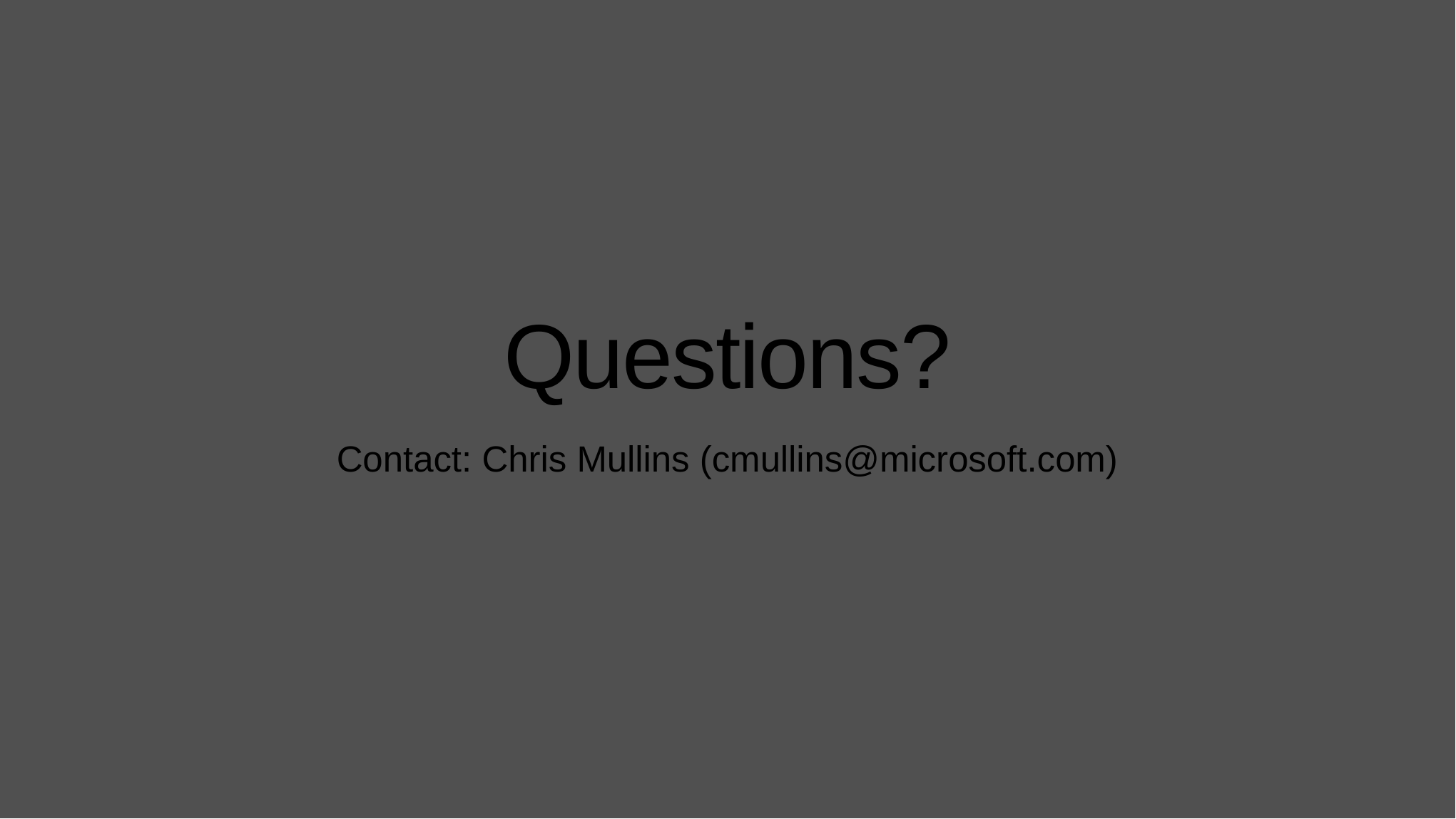

23
# Questions?
Contact: Chris Mullins (cmullins@microsoft.com)